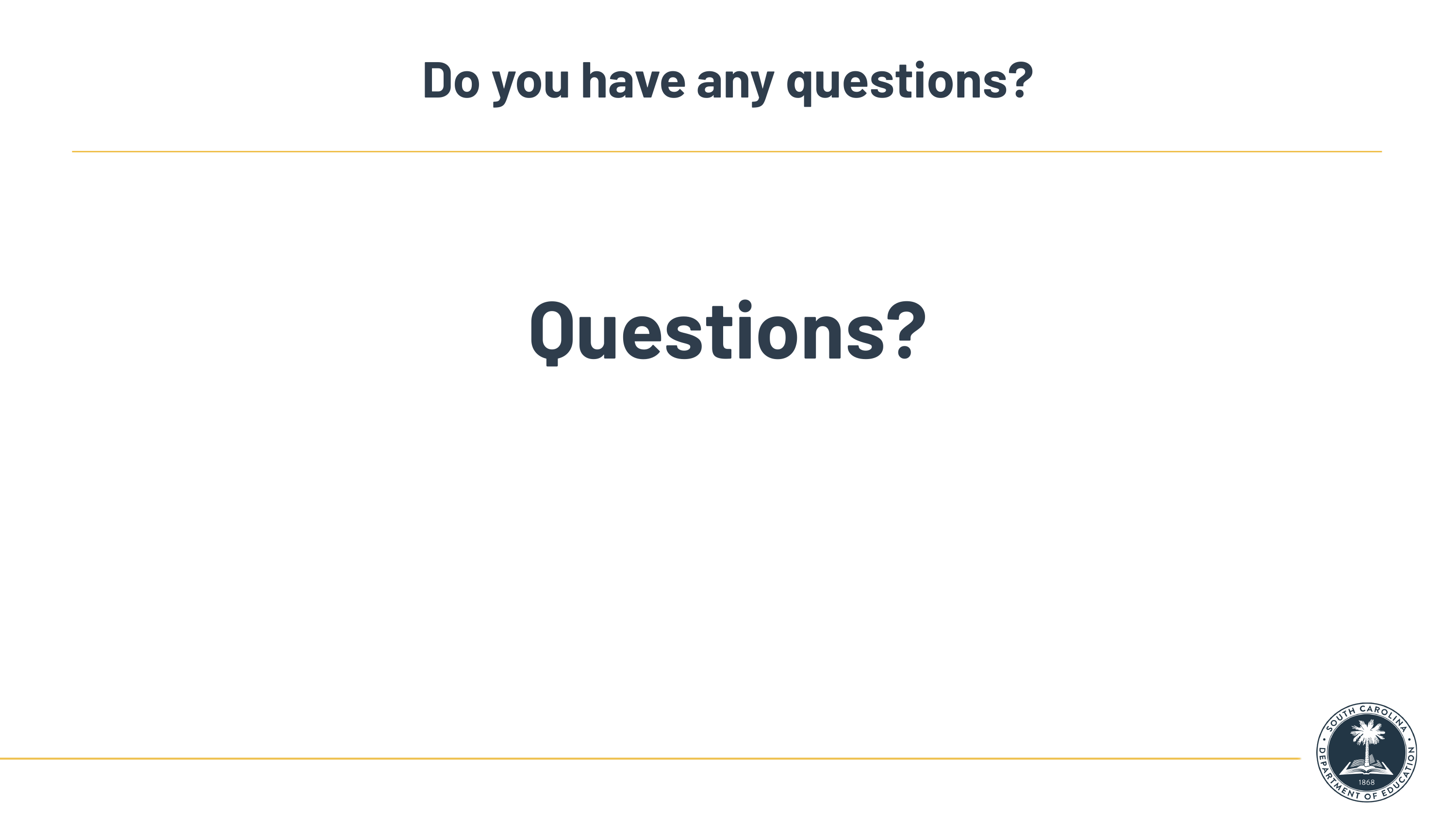

# Do you have any questions?

Questions?